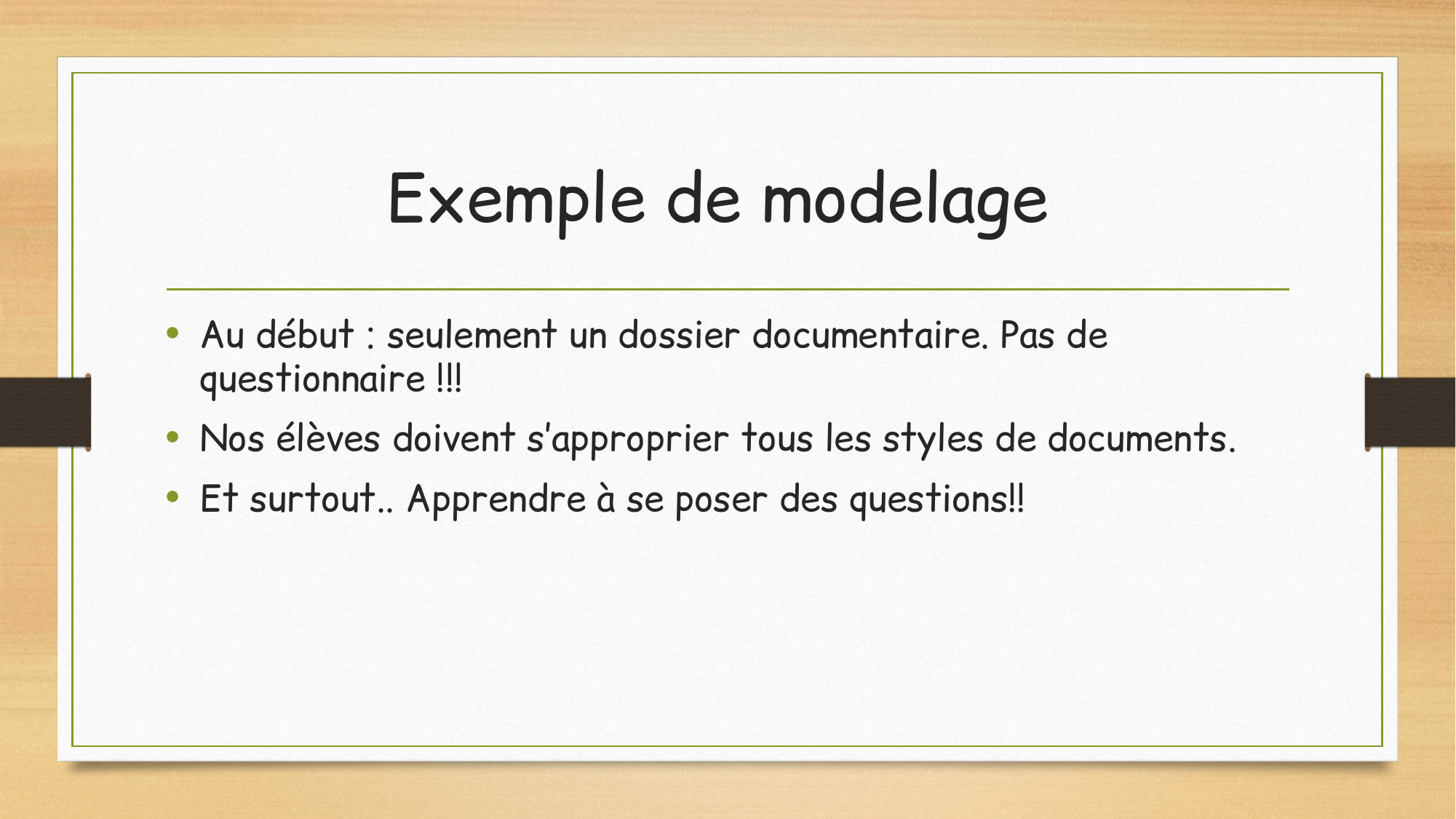

# Exemple de modelage
Au début : seulement un dossier documentaire. Pas de questionnaire !!!
Nos élèves doivent s’approprier tous les styles de documents.
Et surtout.. Apprendre à se poser des questions!!